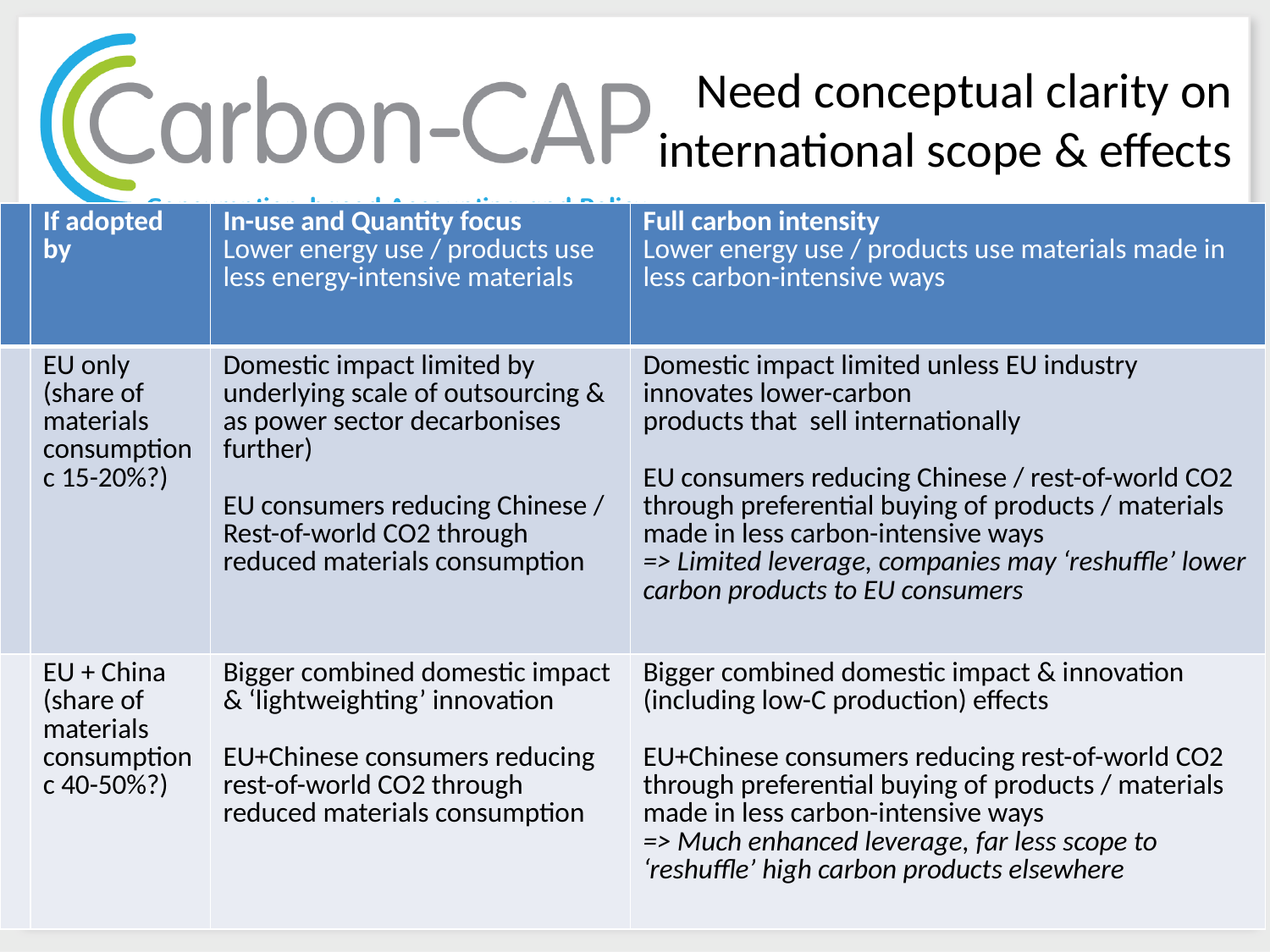

# Need conceptual clarity on international scope & effects
|  | If adopted by | In-use and Quantity focus Lower energy use / products use less energy-intensive materials | Full carbon intensity Lower energy use / products use materials made in less carbon-intensive ways |
| --- | --- | --- | --- |
|  | EU only (share of materials consumption c 15-20%?) | Domestic impact limited by underlying scale of outsourcing & as power sector decarbonises further) EU consumers reducing Chinese / Rest-of-world CO2 through reduced materials consumption | Domestic impact limited unless EU industry innovates lower-carbon products that sell internationally EU consumers reducing Chinese / rest-of-world CO2 through preferential buying of products / materials made in less carbon-intensive ways => Limited leverage, companies may ‘reshuffle’ lower carbon products to EU consumers |
|  | EU + China (share of materials consumption c 40-50%?) | Bigger combined domestic impact & ‘lightweighting’ innovation EU+Chinese consumers reducing rest-of-world CO2 through reduced materials consumption | Bigger combined domestic impact & innovation (including low-C production) effects EU+Chinese consumers reducing rest-of-world CO2 through preferential buying of products / materials made in less carbon-intensive ways => Much enhanced leverage, far less scope to ‘reshuffle’ high carbon products elsewhere |